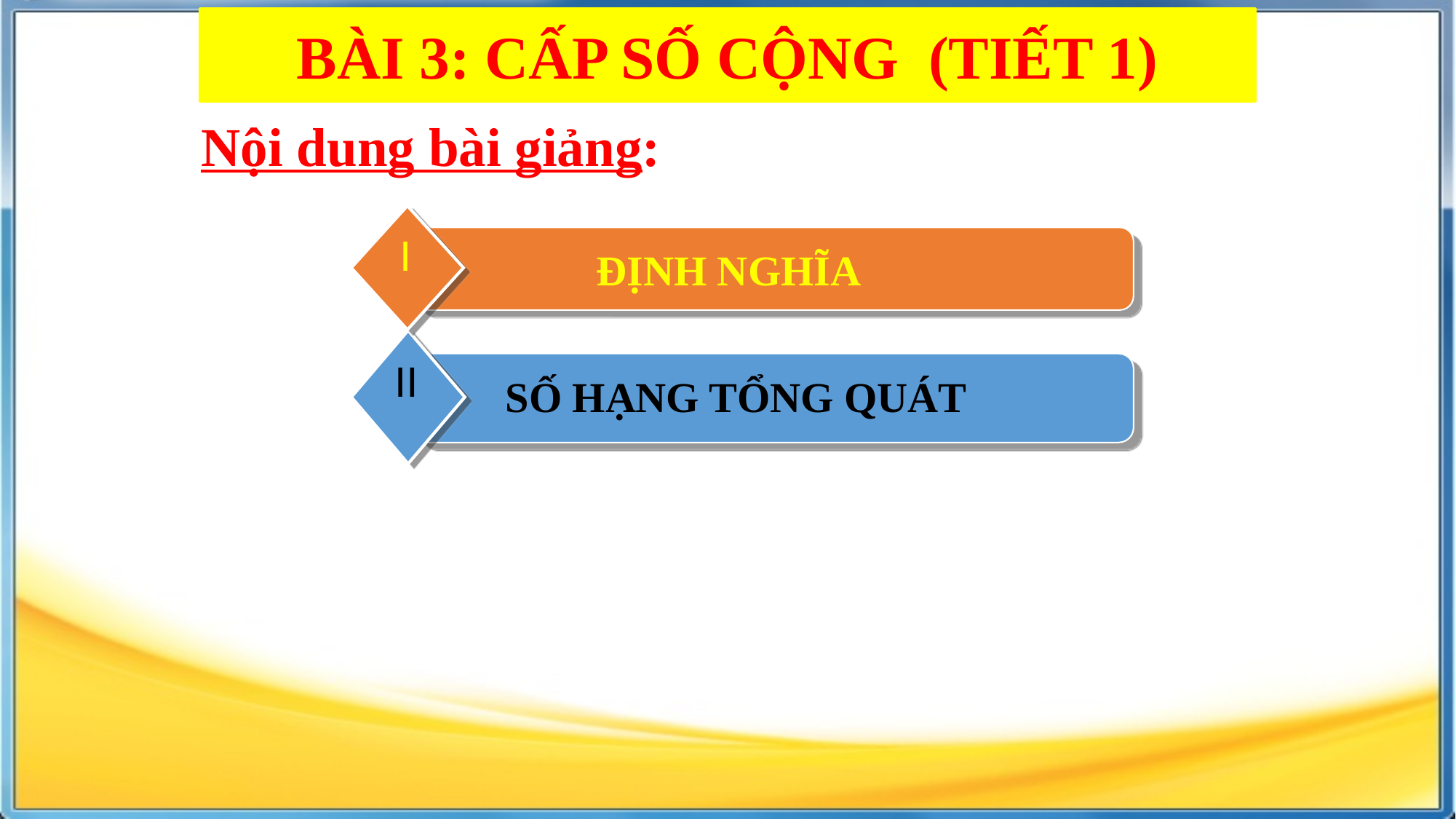

BÀI 3: CẤP SỐ CỘNG  (TIẾT 1)
Nội dung bài giảng:

I

ĐỊNH NGHĨA

II

SỐ HẠNG TỔNG QUÁT